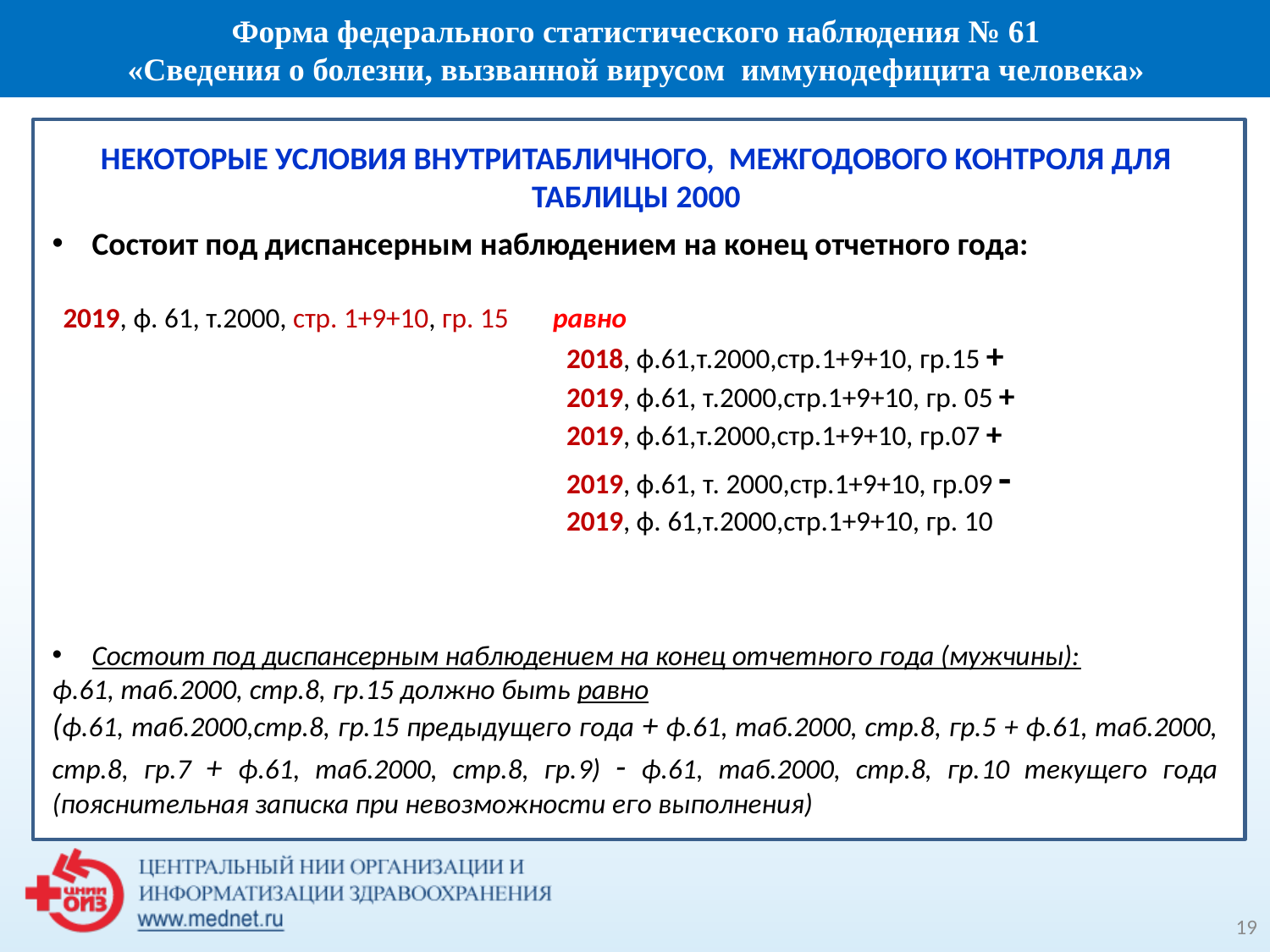

Форма федерального статистического наблюдения № 61
 «Сведения о болезни, вызванной вирусом  иммунодефицита человека»

НЕКОТОРЫЕ УСЛОВИЯ ВНУТРИТАБЛИЧНОГО,  МЕЖГОДОВОГО КОНТРОЛЯ ДЛЯ ТАБЛИЦЫ 2000
Состоит под диспансерным наблюдением на конец отчетного года:

  2019, ф. 61, т.2000, стр. 1+9+10, гр. 15       равно
                                                                                 2018, ф.61,т.2000,стр.1+9+10, гр.15 +
                                                                                 2019, ф.61, т.2000,стр.1+9+10, гр. 05 +
                                                                                 2019, ф.61,т.2000,стр.1+9+10, гр.07 +
                                                                                 2019, ф.61, т. 2000,стр.1+9+10, гр.09 -
                                                                                 2019, ф. 61,т.2000,стр.1+9+10, гр. 10

Состоит под диспансерным наблюдением на конец отчетного года (мужчины):
ф.61, таб.2000, стр.8, гр.15 должно быть равно
(ф.61, таб.2000,стр.8, гр.15 предыдущего года + ф.61, таб.2000, стр.8, гр.5 + ф.61, таб.2000, стр.8, гр.7 + ф.61, таб.2000, стр.8, гр.9) - ф.61, таб.2000, стр.8, гр.10 текущего года (пояснительная записка при невозможности его выполнения)

19